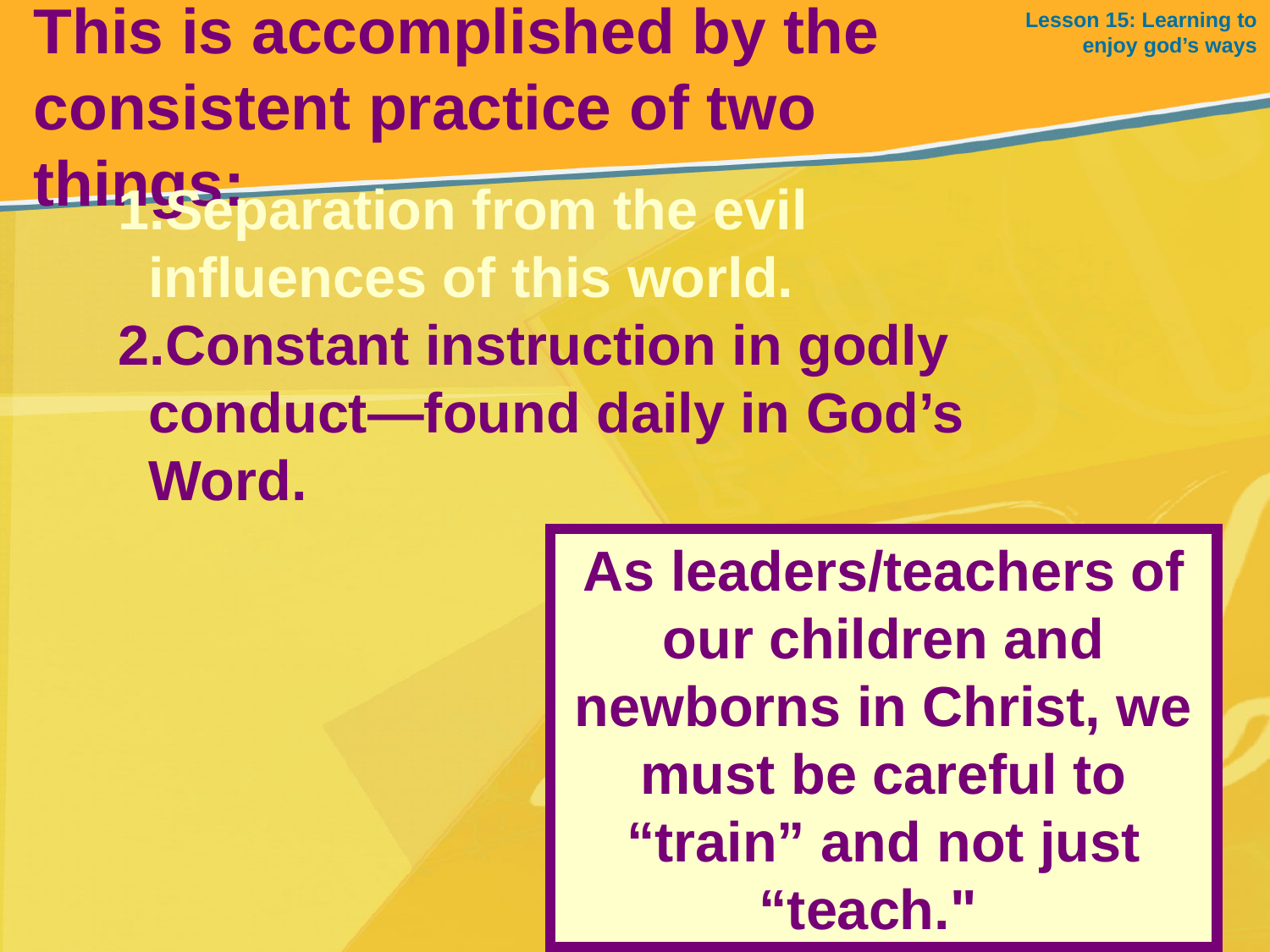

Lesson 15: Learning to enjoy god’s ways
This is accomplished by the consistent practice of two things:

Separation from the evil influences of this world.
Constant instruction in godly conduct—found daily in God’s Word.

As leaders/teachers of our children and newborns in Christ, we must be careful to “train” and not just “teach."